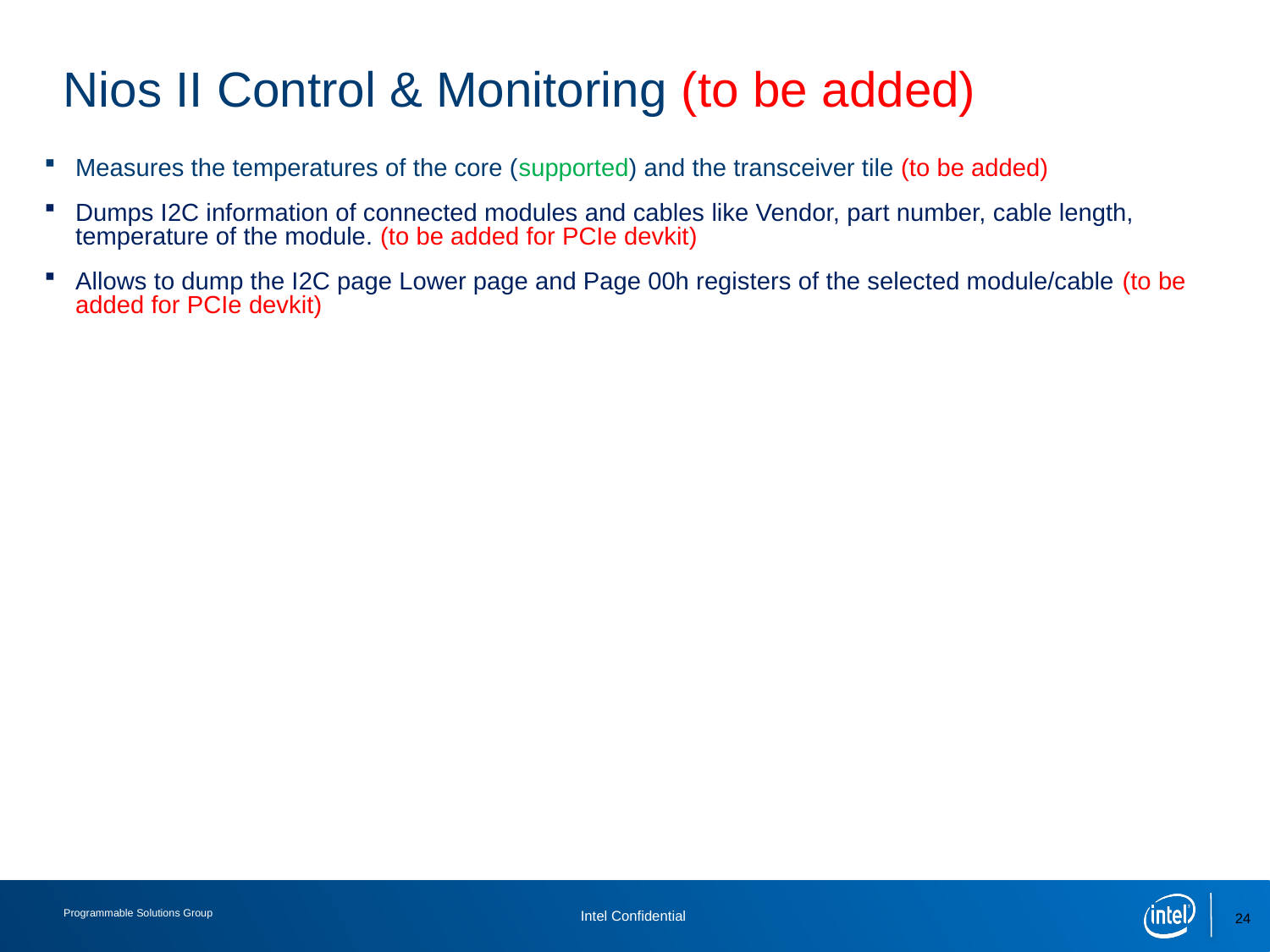

# Nios II Control & Monitoring (to be added)
Measures the temperatures of the core (supported) and the transceiver tile (to be added)
Dumps I2C information of connected modules and cables like Vendor, part number, cable length, temperature of the module. (to be added for PCIe devkit)
Allows to dump the I2C page Lower page and Page 00h registers of the selected module/cable (to be added for PCIe devkit)

24